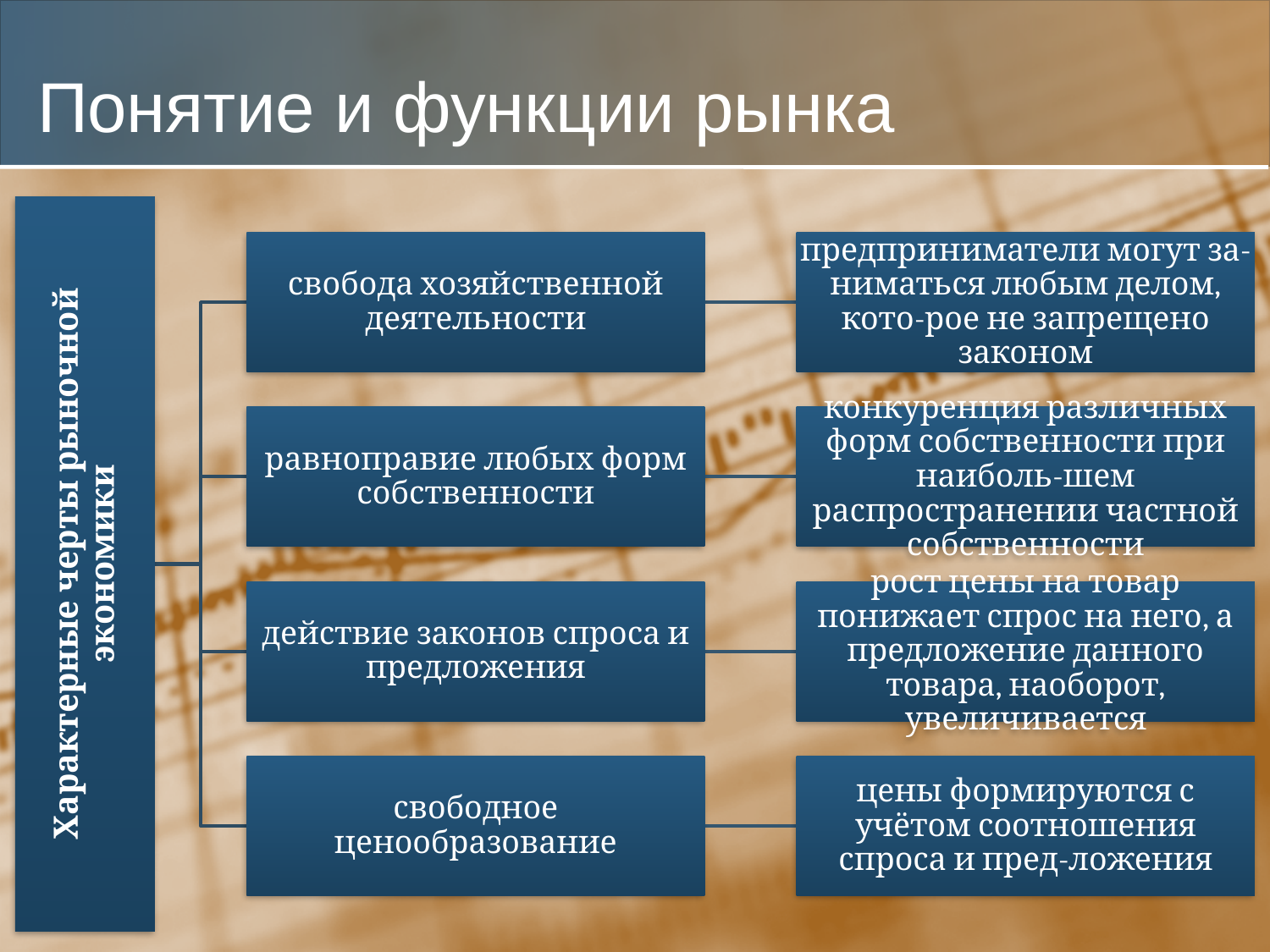

# Понятие и функции рынка

Характерные черты рыночной экономики
свобода хозяйственной деятельности
предприниматели могут за-ниматься любым делом, кото-рое не запрещено законом
равноправие любых форм собственности
конкуренция различных форм собственности при наиболь-шем распространении частной собственности
действие законов спроса и предложения
рост цены на товар понижает спрос на него, а предложение данного товара, наоборот, увеличивается
свободное ценообразование
цены формируются с учётом соотношения спроса и пред-ложения